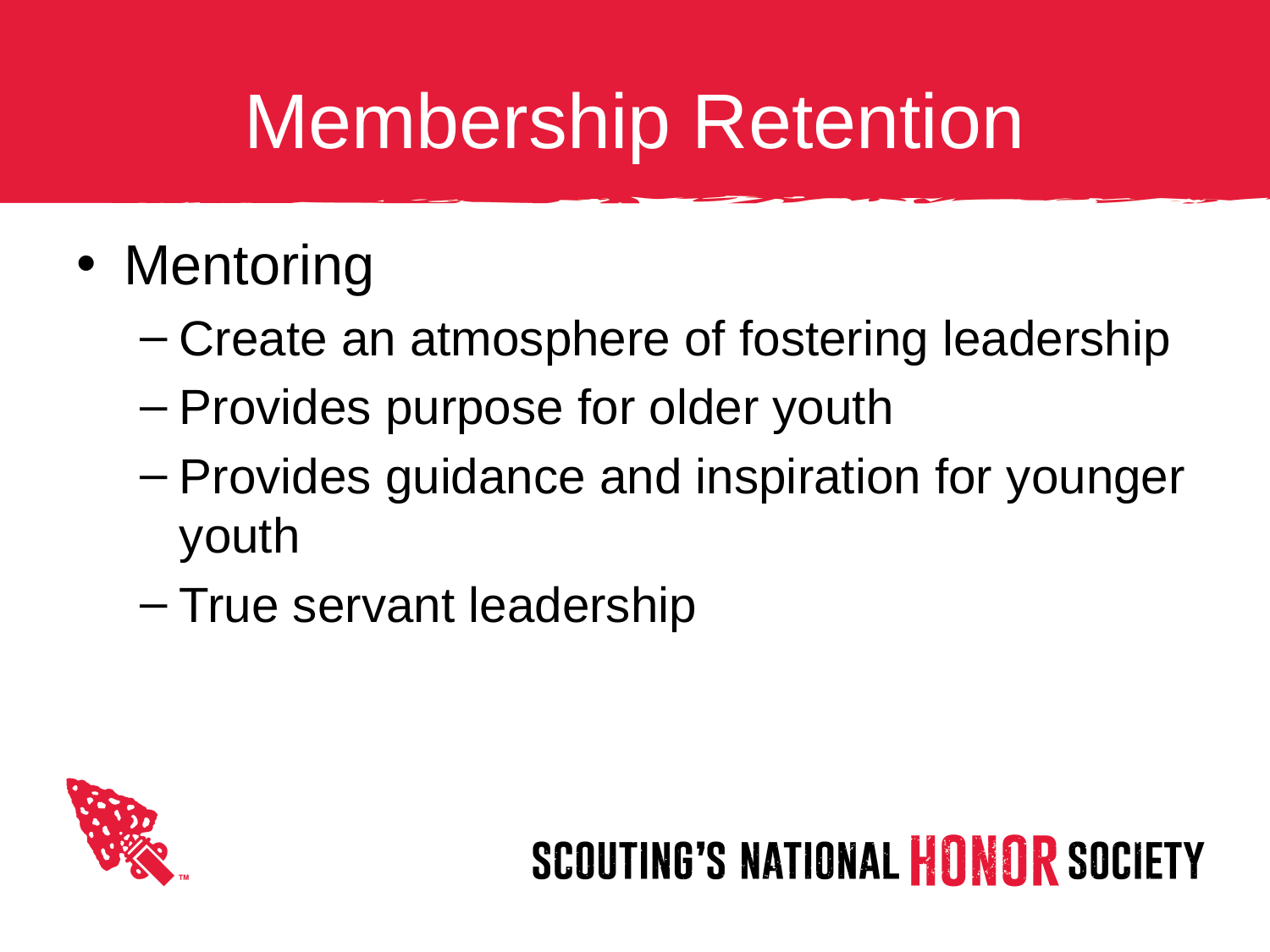

# Membership Retention
Mentoring
Create an atmosphere of fostering leadership
Provides purpose for older youth
Provides guidance and inspiration for younger youth
True servant leadership